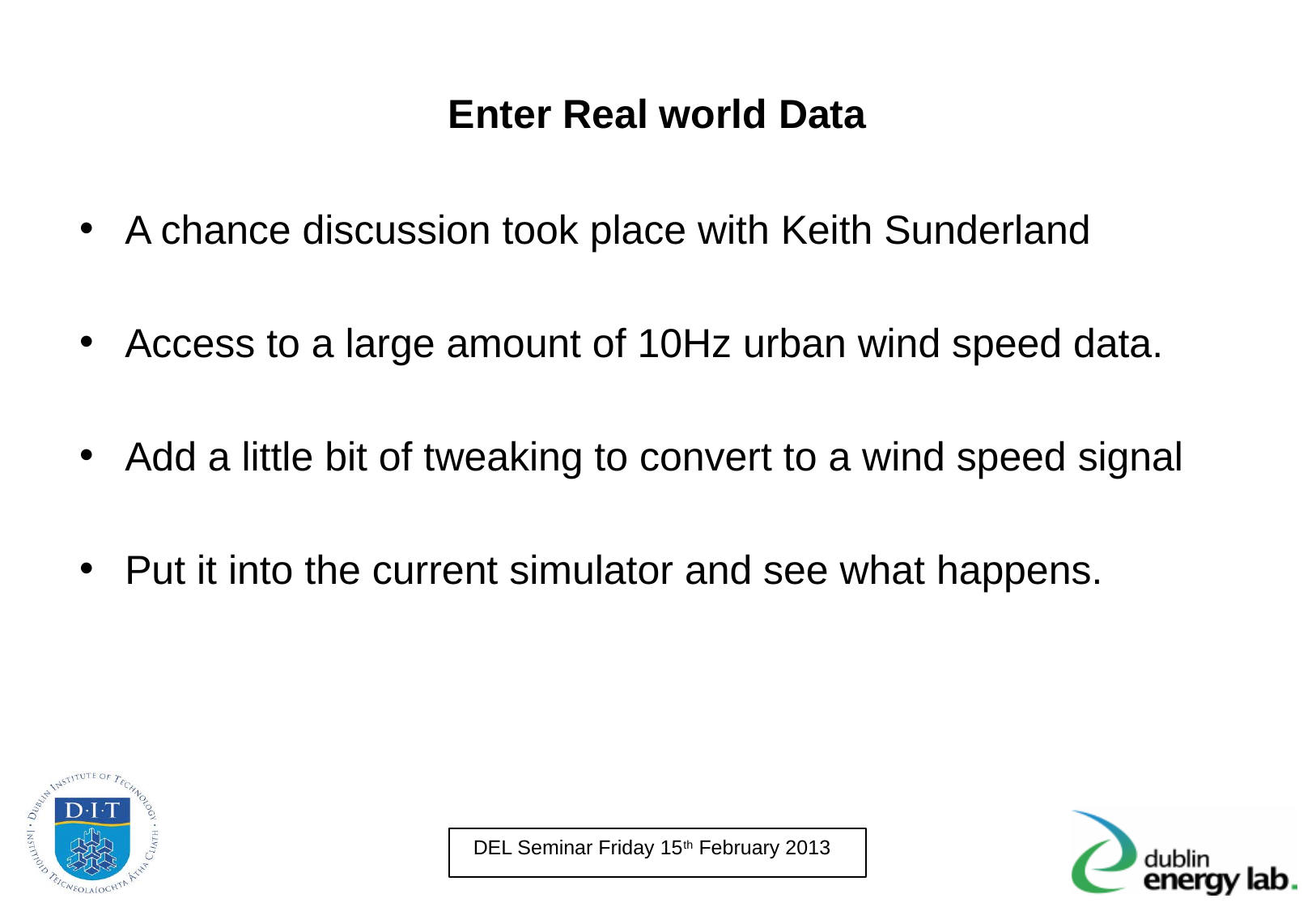

# Enter Real world Data
A chance discussion took place with Keith Sunderland

Access to a large amount of 10Hz urban wind speed data.

Add a little bit of tweaking to convert to a wind speed signal

Put it into the current simulator and see what happens.

DEL Seminar Friday 15th February 2013